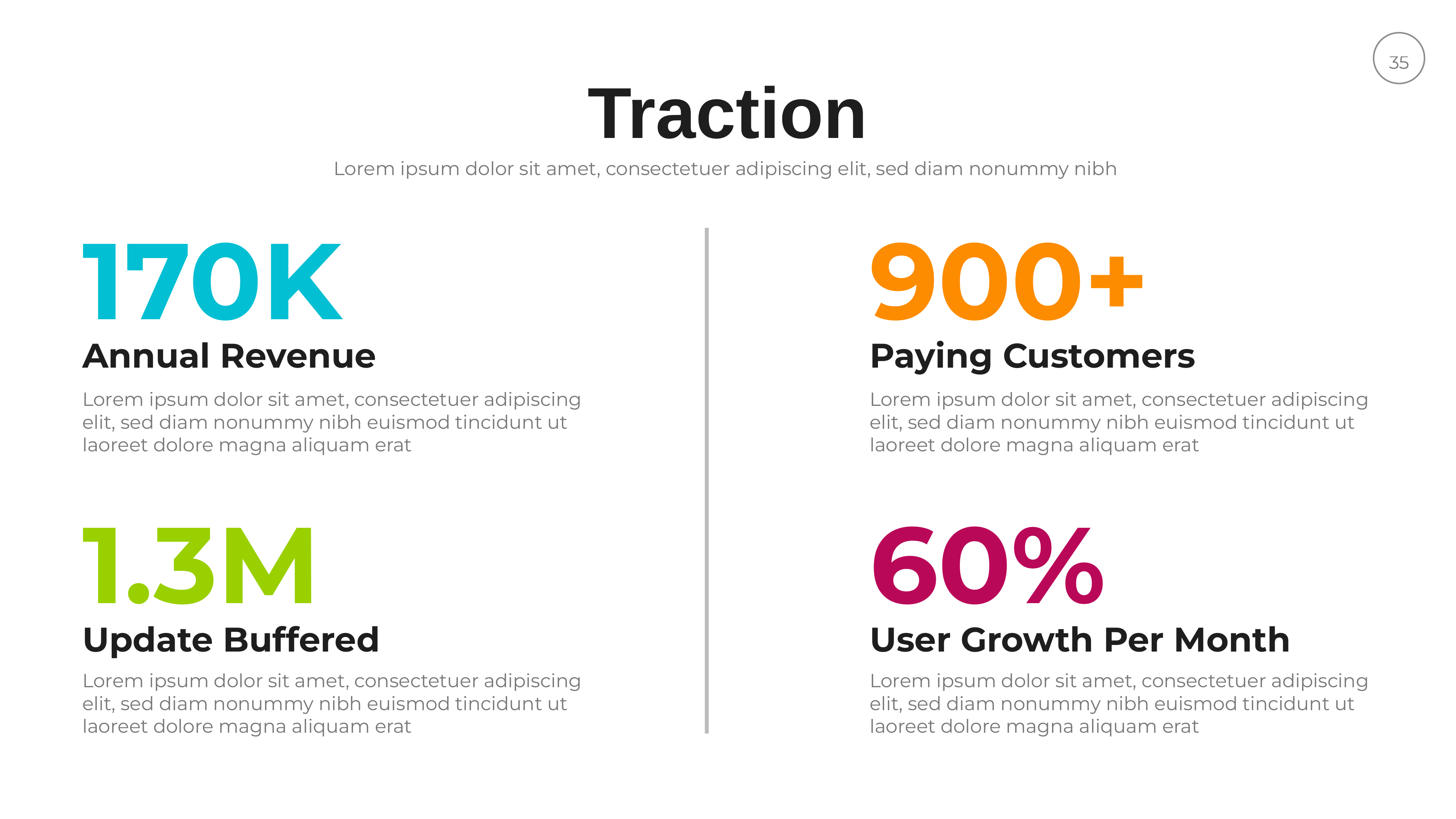

Traction
Lorem ipsum dolor sit amet, consectetuer adipiscing elit, sed diam nonummy nibh
170K
900+

Annual Revenue
Paying Customers
Lorem ipsum dolor sit amet, consectetuer adipiscing elit, sed diam nonummy nibh euismod tincidunt ut laoreet dolore magna aliquam erat
Lorem ipsum dolor sit amet, consectetuer adipiscing elit, sed diam nonummy nibh euismod tincidunt ut laoreet dolore magna aliquam erat
1.3M
60%
Update Buffered
User Growth Per Month
Lorem ipsum dolor sit amet, consectetuer adipiscing elit, sed diam nonummy nibh euismod tincidunt ut laoreet dolore magna aliquam erat
Lorem ipsum dolor sit amet, consectetuer adipiscing elit, sed diam nonummy nibh euismod tincidunt ut laoreet dolore magna aliquam erat